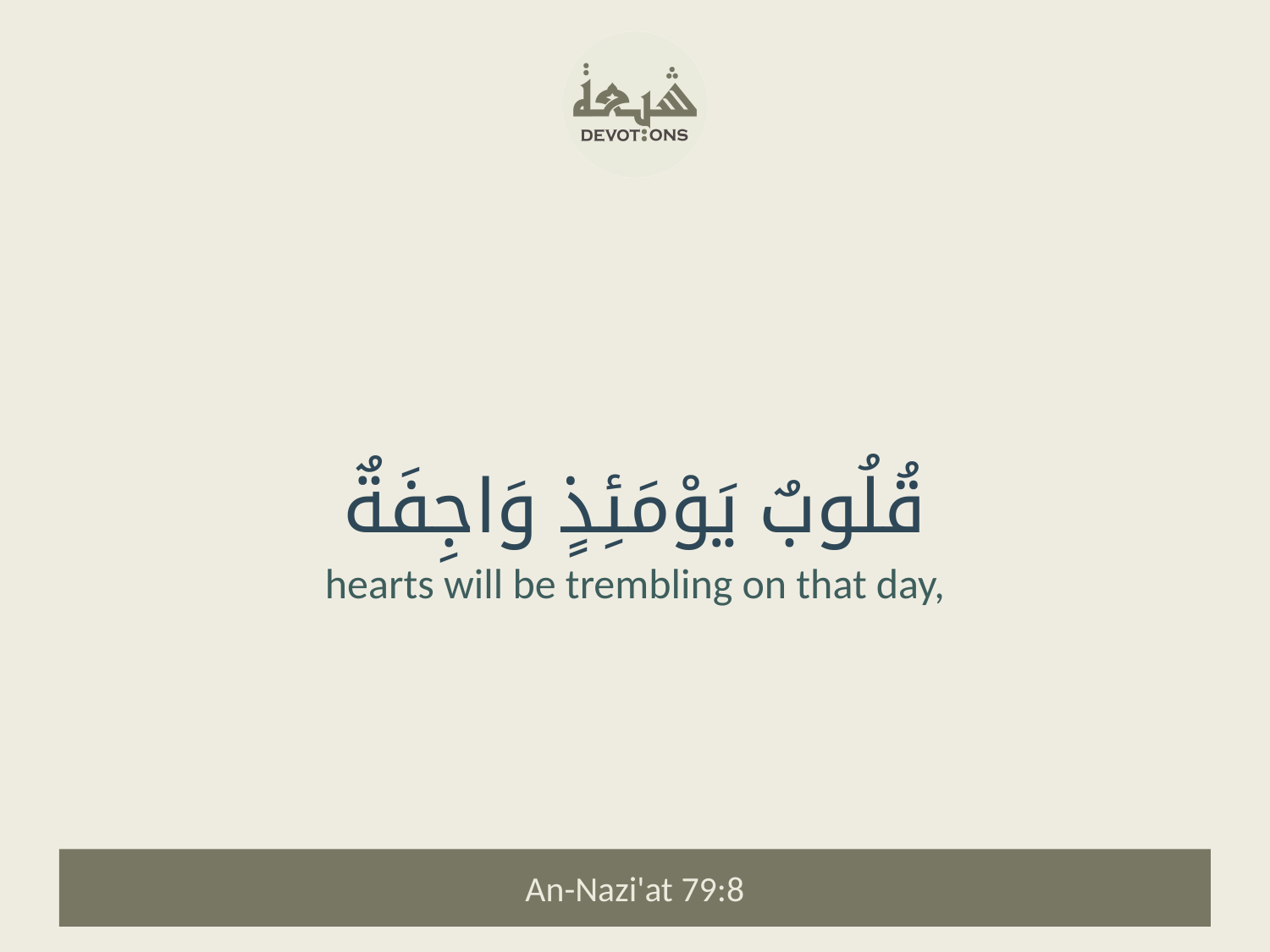

قُلُوبٌ يَوْمَئِذٍ وَاجِفَةٌ
hearts will be trembling on that day,
An-Nazi'at 79:8